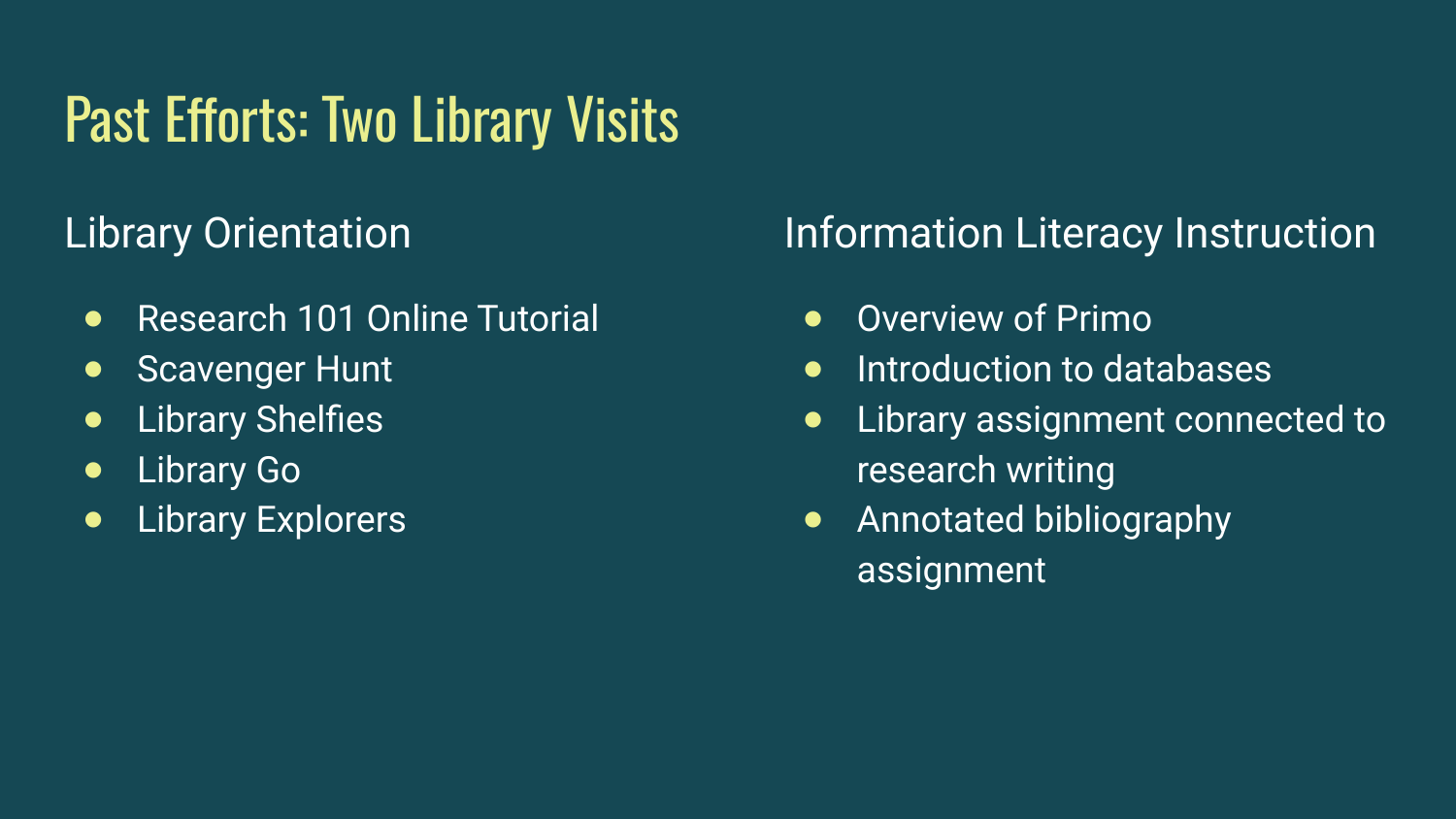

# Past Efforts: Two Library Visits
Library Orientation
Research 101 Online Tutorial
Scavenger Hunt
Library Shelfies
Library Go
Library Explorers
Information Literacy Instruction
Overview of Primo
Introduction to databases
Library assignment connected to research writing
Annotated bibliography assignment